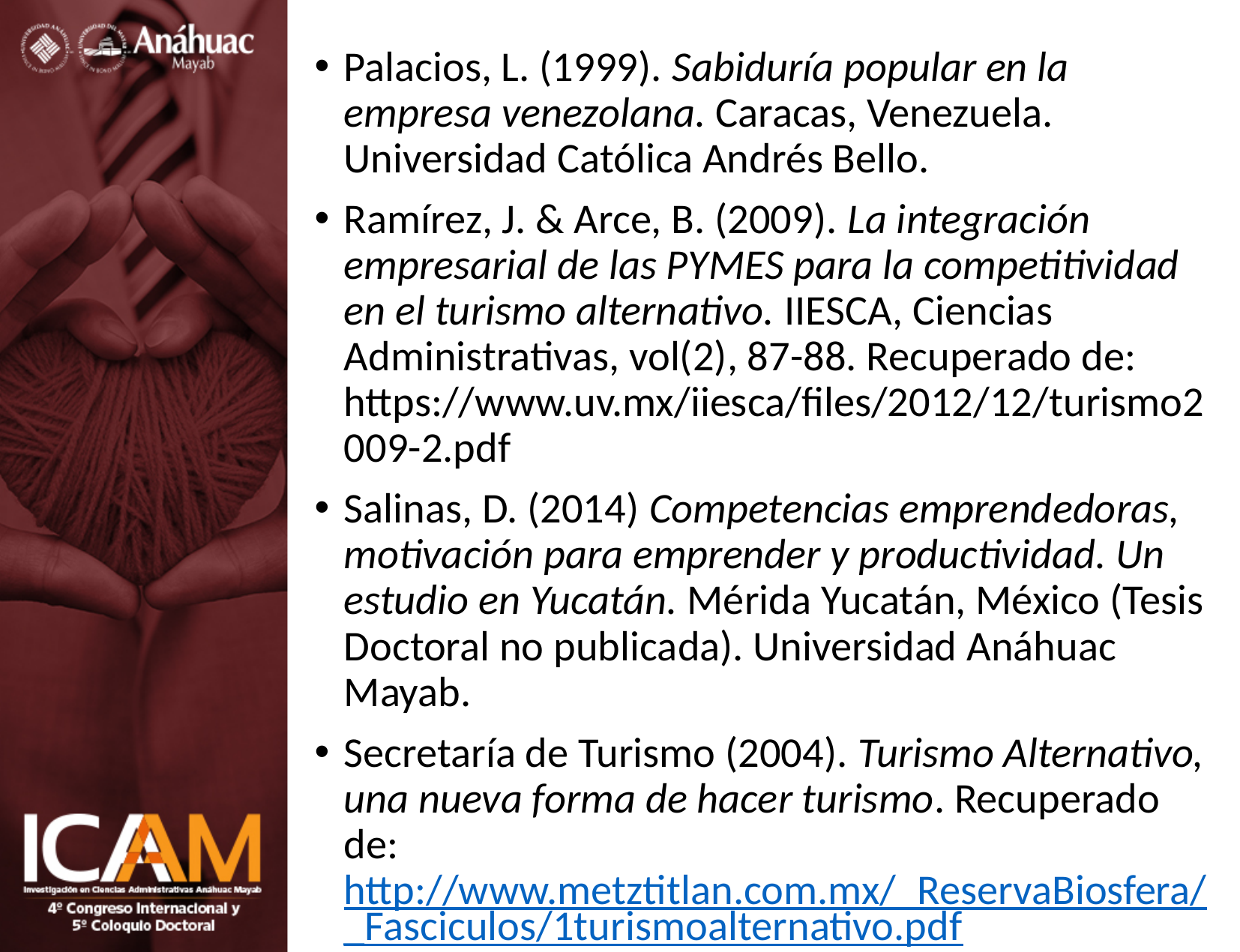

Palacios, L. (1999). Sabiduría popular en la empresa venezolana. Caracas, Venezuela. Universidad Católica Andrés Bello.
Ramírez, J. & Arce, B. (2009). La integración empresarial de las PYMES para la competitividad en el turismo alternativo. IIESCA, Ciencias Administrativas, vol(2), 87-88. Recuperado de: https://www.uv.mx/iiesca/files/2012/12/turismo2009-2.pdf
Salinas, D. (2014) Competencias emprendedoras, motivación para emprender y productividad. Un estudio en Yucatán. Mérida Yucatán, México (Tesis Doctoral no publicada). Universidad Anáhuac Mayab.
Secretaría de Turismo (2004). Turismo Alternativo, una nueva forma de hacer turismo. Recuperado de: http://www.metztitlan.com.mx/_ReservaBiosfera/_Fasciculos/1turismoalternativo.pdf